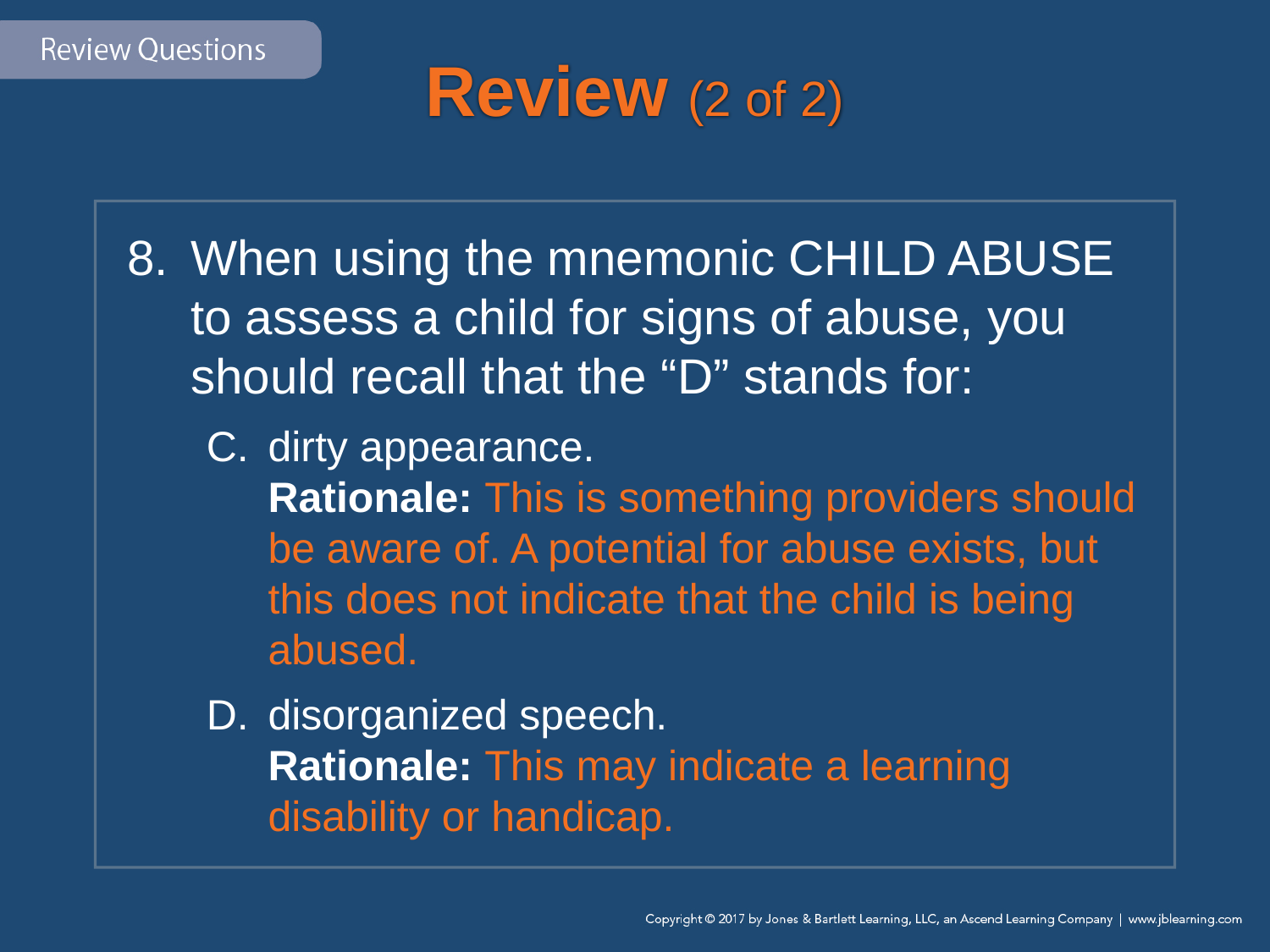

# Review (2 of 2)
When using the mnemonic CHILD ABUSE to assess a child for signs of abuse, you should recall that the “D” stands for:
dirty appearance.
Rationale: This is something providers should be aware of. A potential for abuse exists, but this does not indicate that the child is being abused.
disorganized speech.
Rationale: This may indicate a learning disability or handicap.